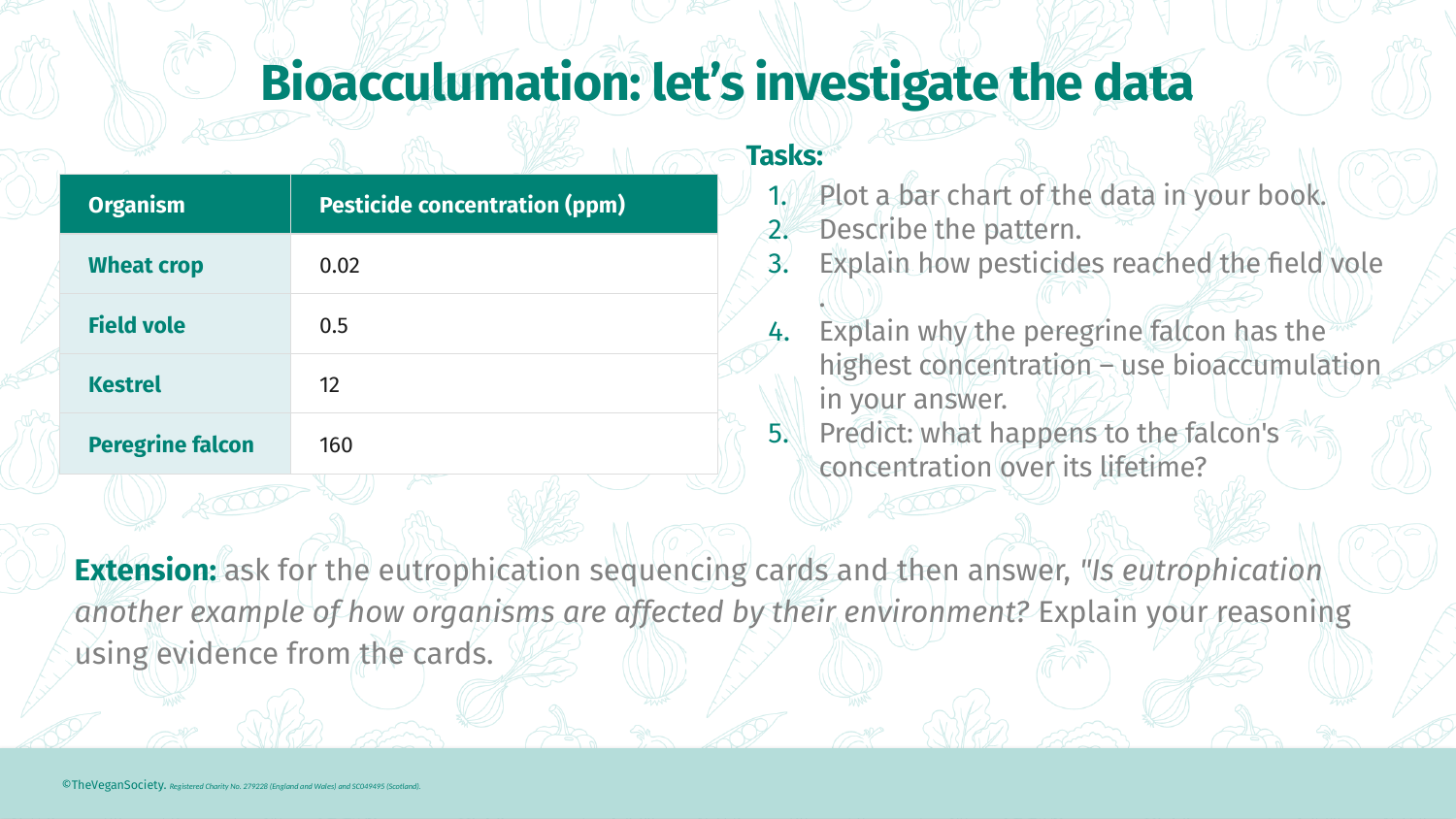

# Bioacculumation: let’s investigate the data
Tasks:
Plot a bar chart of the data​ in your book.
Describe the pattern​.
Explain how pesticides reached the field vole​.
Explain why the peregrine falcon has the highest concentration – use bioaccumulation​ in your answer.
Predict: what happens to the falcon's concentration over its lifetime?​
| Organism | Pesticide concentration (ppm) |
| --- | --- |
| Wheat crop | 0.02 |
| Field vole | 0.5 |
| Kestrel | 12 |
| Peregrine falcon | 160 |
Extension: ask for the eutrophication sequencing cards and then answer, "Is eutrophication another example of how organisms are affected by their environment? Explain your reasoning using evidence from the cards.